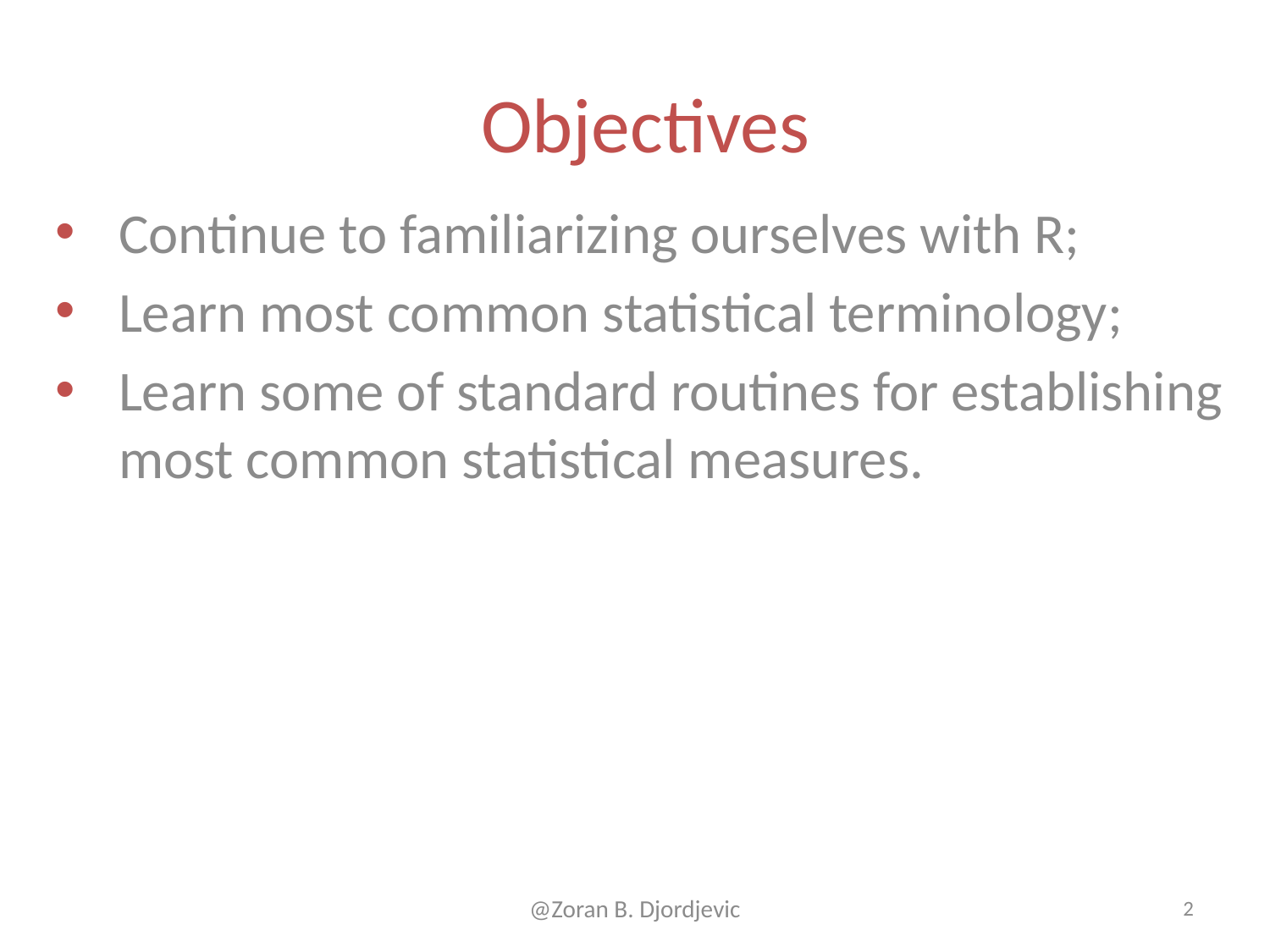

# Objectives
Continue to familiarizing ourselves with R;
Learn most common statistical terminology;
Learn some of standard routines for establishing most common statistical measures.

@Zoran B. Djordjevic
2